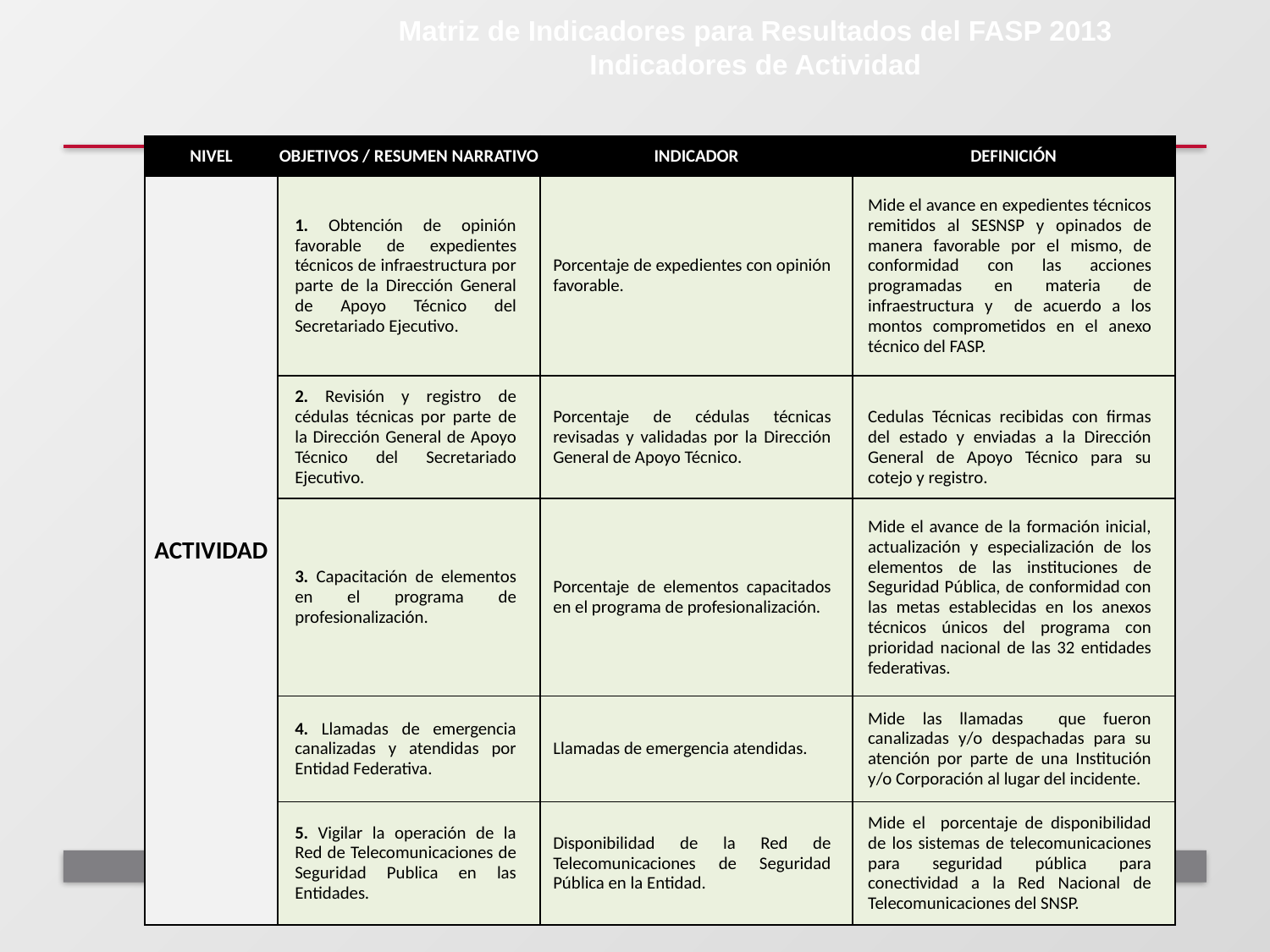

# Matriz de Indicadores para Resultados del FASP 2013 Indicadores de Actividad
| NIVEL | OBJETIVOS / RESUMEN NARRATIVO | INDICADOR | DEFINICIÓN |
| --- | --- | --- | --- |
| ACTIVIDAD | 1. Obtención de opinión favorable de expedientes técnicos de infraestructura por parte de la Dirección General de Apoyo Técnico del Secretariado Ejecutivo. | Porcentaje de expedientes con opinión favorable. | Mide el avance en expedientes técnicos remitidos al SESNSP y opinados de manera favorable por el mismo, de conformidad con las acciones programadas en materia de infraestructura y de acuerdo a los montos comprometidos en el anexo técnico del FASP. |
|  | 2. Revisión y registro de cédulas técnicas por parte de la Dirección General de Apoyo Técnico del Secretariado Ejecutivo. | Porcentaje de cédulas técnicas revisadas y validadas por la Dirección General de Apoyo Técnico. | Cedulas Técnicas recibidas con firmas del estado y enviadas a la Dirección General de Apoyo Técnico para su cotejo y registro. |
|  | 3. Capacitación de elementos en el programa de profesionalización. | Porcentaje de elementos capacitados en el programa de profesionalización. | Mide el avance de la formación inicial, actualización y especialización de los elementos de las instituciones de Seguridad Pública, de conformidad con las metas establecidas en los anexos técnicos únicos del programa con prioridad nacional de las 32 entidades federativas. |
|  | 4. Llamadas de emergencia canalizadas y atendidas por Entidad Federativa. | Llamadas de emergencia atendidas. | Mide las llamadas que fueron canalizadas y/o despachadas para su atención por parte de una Institución y/o Corporación al lugar del incidente. |
|  | 5. Vigilar la operación de la Red de Telecomunicaciones de Seguridad Publica en las Entidades. | Disponibilidad de la Red de Telecomunicaciones de Seguridad Pública en la Entidad. | Mide el porcentaje de disponibilidad de los sistemas de telecomunicaciones para seguridad pública para conectividad a la Red Nacional de Telecomunicaciones del SNSP. |